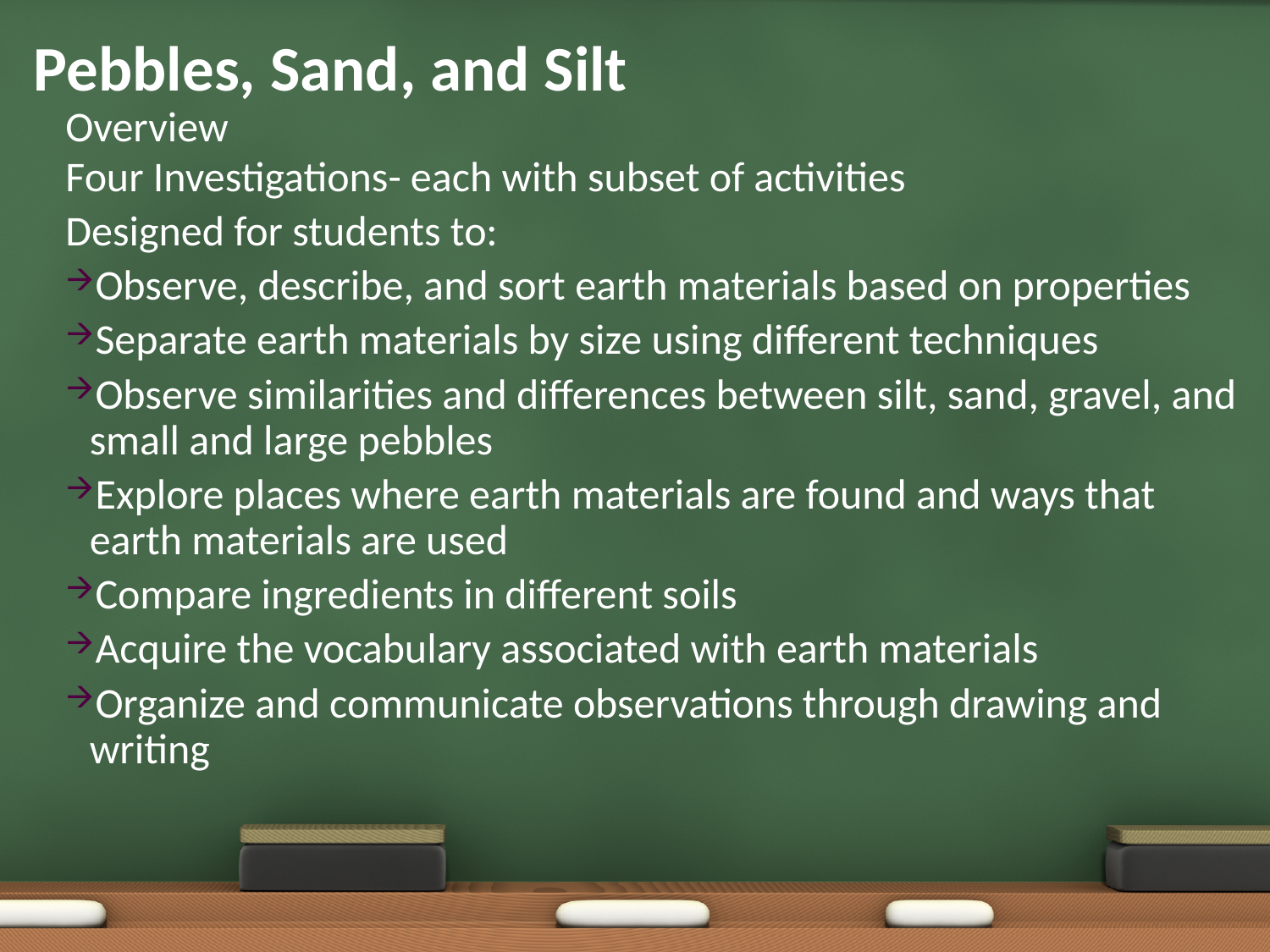

# Pebbles, Sand, and Silt
Overview
Four Investigations- each with subset of activities
Designed for students to:
Observe, describe, and sort earth materials based on properties
Separate earth materials by size using different techniques
Observe similarities and differences between silt, sand, gravel, and small and large pebbles
Explore places where earth materials are found and ways that earth materials are used
Compare ingredients in different soils
Acquire the vocabulary associated with earth materials
Organize and communicate observations through drawing and writing